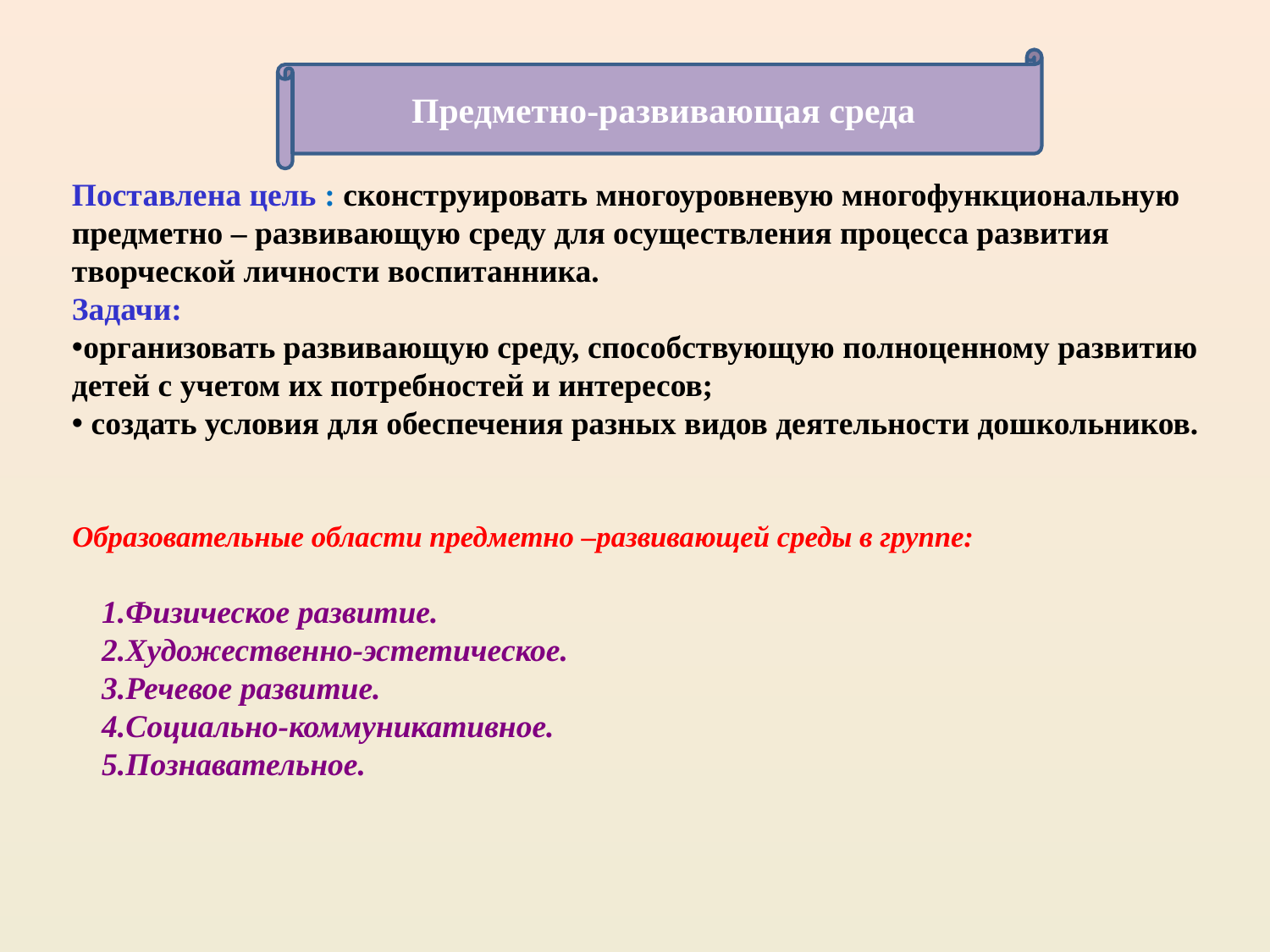

Предметно-развивающая среда
Поставлена цель : сконструировать многоуровневую многофункциональную предметно – развивающую среду для осуществления процесса развития творческой личности воспитанника.
Задачи:
организовать развивающую среду, способствующую полноценному развитию
детей с учетом их потребностей и интересов;
 создать условия для обеспечения разных видов деятельности дошкольников.
# Образовательные области предметно –развивающей среды в группе:
1.Физическое развитие.
2.Художественно-эстетическое.
3.Речевое развитие.
4.Социально-коммуникативное.
5.Познавательное.